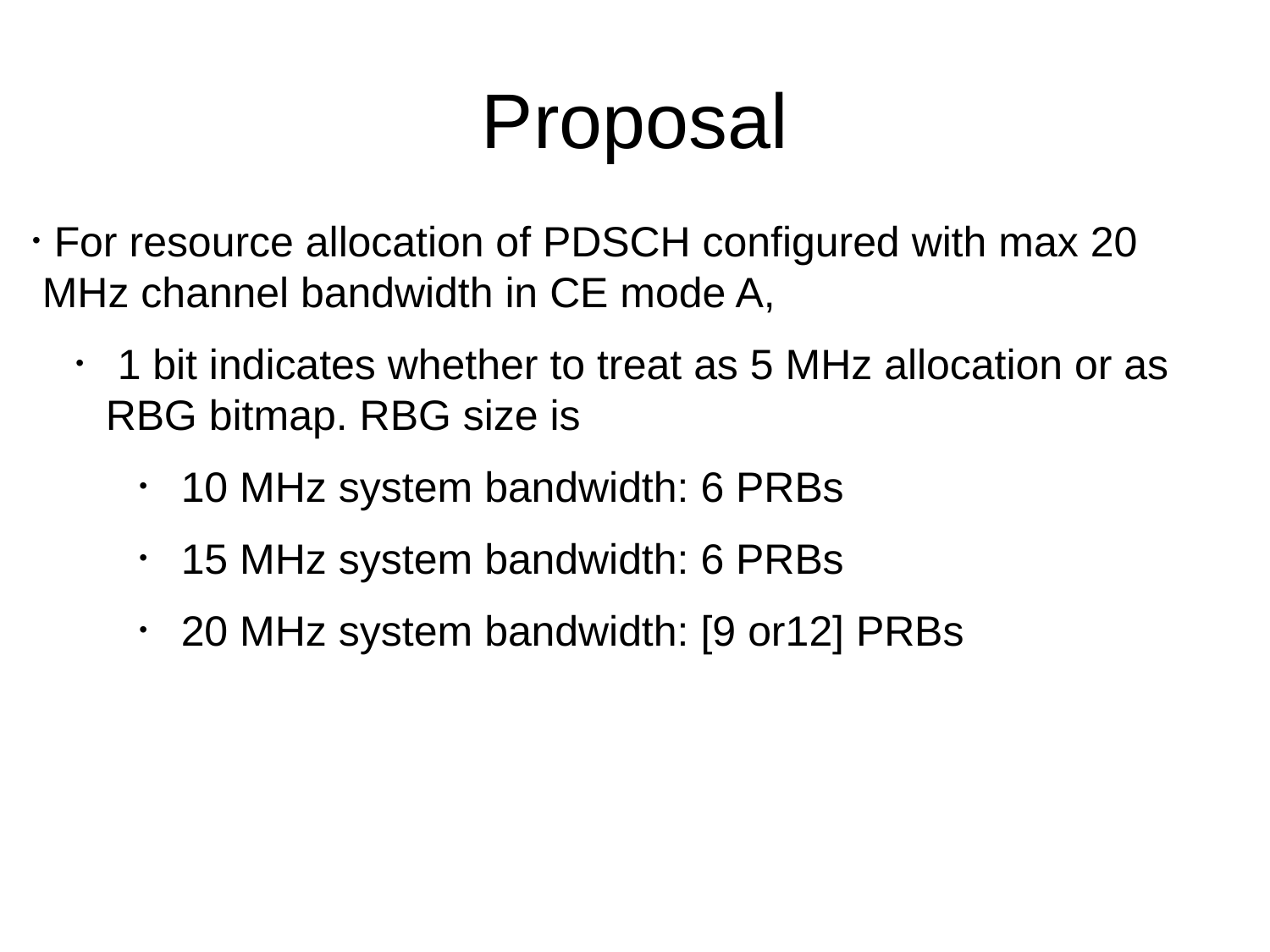

# Proposal
 For resource allocation of PDSCH configured with max 20 MHz channel bandwidth in CE mode A,
 1 bit indicates whether to treat as 5 MHz allocation or as RBG bitmap. RBG size is
 10 MHz system bandwidth: 6 PRBs
 15 MHz system bandwidth: 6 PRBs
 20 MHz system bandwidth: [9 or12] PRBs